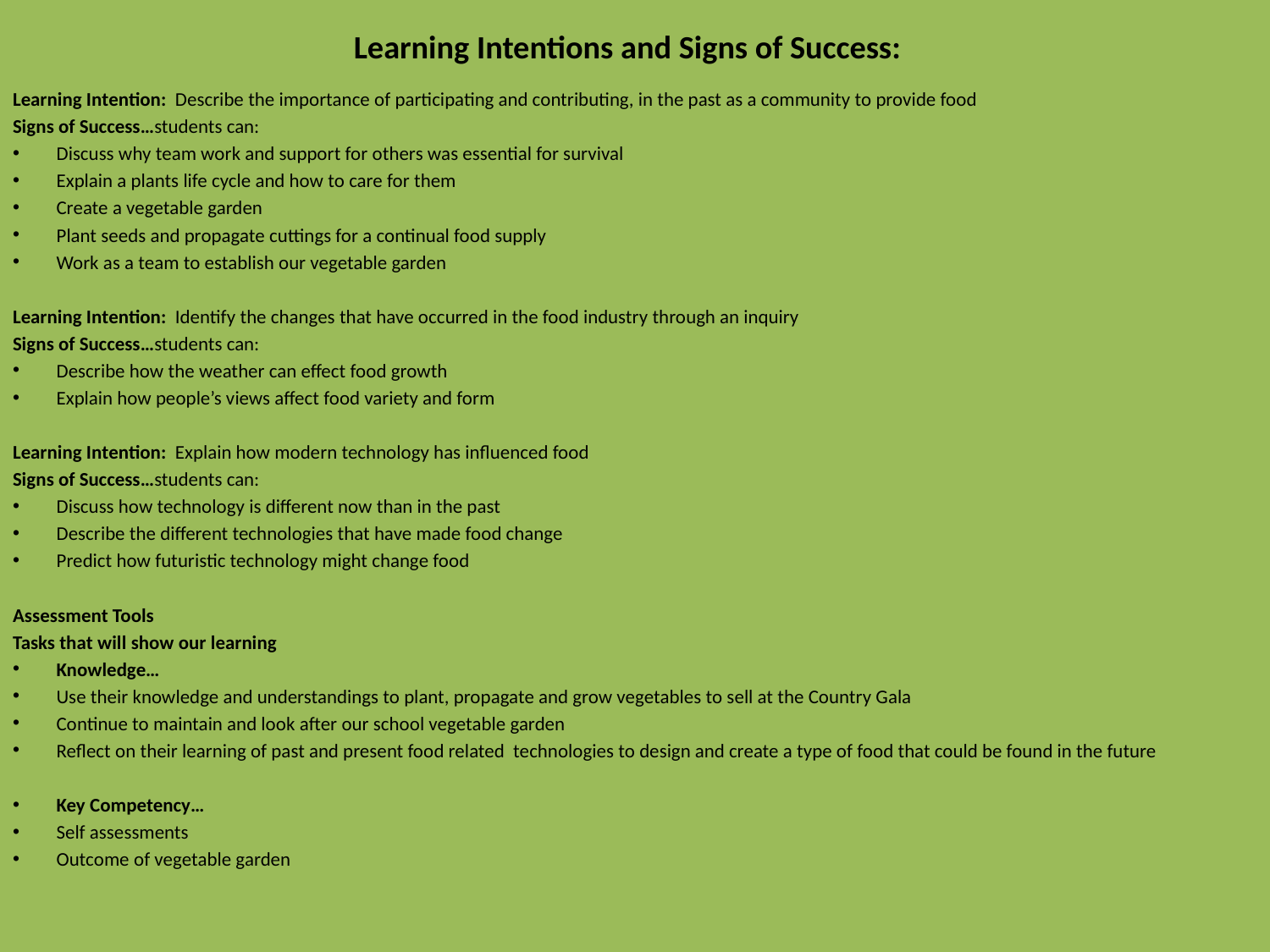

Learning Intentions and Signs of Success:

Learning Intention:  Describe the importance of participating and contributing, in the past as a community to provide food
Signs of Success…students can:
Discuss why team work and support for others was essential for survival
Explain a plants life cycle and how to care for them
Create a vegetable garden
Plant seeds and propagate cuttings for a continual food supply
Work as a team to establish our vegetable garden

Learning Intention:  Identify the changes that have occurred in the food industry through an inquiry
Signs of Success…students can:
Describe how the weather can effect food growth
Explain how people’s views affect food variety and form

Learning Intention:  Explain how modern technology has influenced food
Signs of Success…students can:
Discuss how technology is different now than in the past
Describe the different technologies that have made food change
Predict how futuristic technology might change food

Assessment Tools
Tasks that will show our learning
Knowledge…
Use their knowledge and understandings to plant, propagate and grow vegetables to sell at the Country Gala
Continue to maintain and look after our school vegetable garden
Reflect on their learning of past and present food related  technologies to design and create a type of food that could be found in the future

Key Competency…
Self assessments
Outcome of vegetable garden